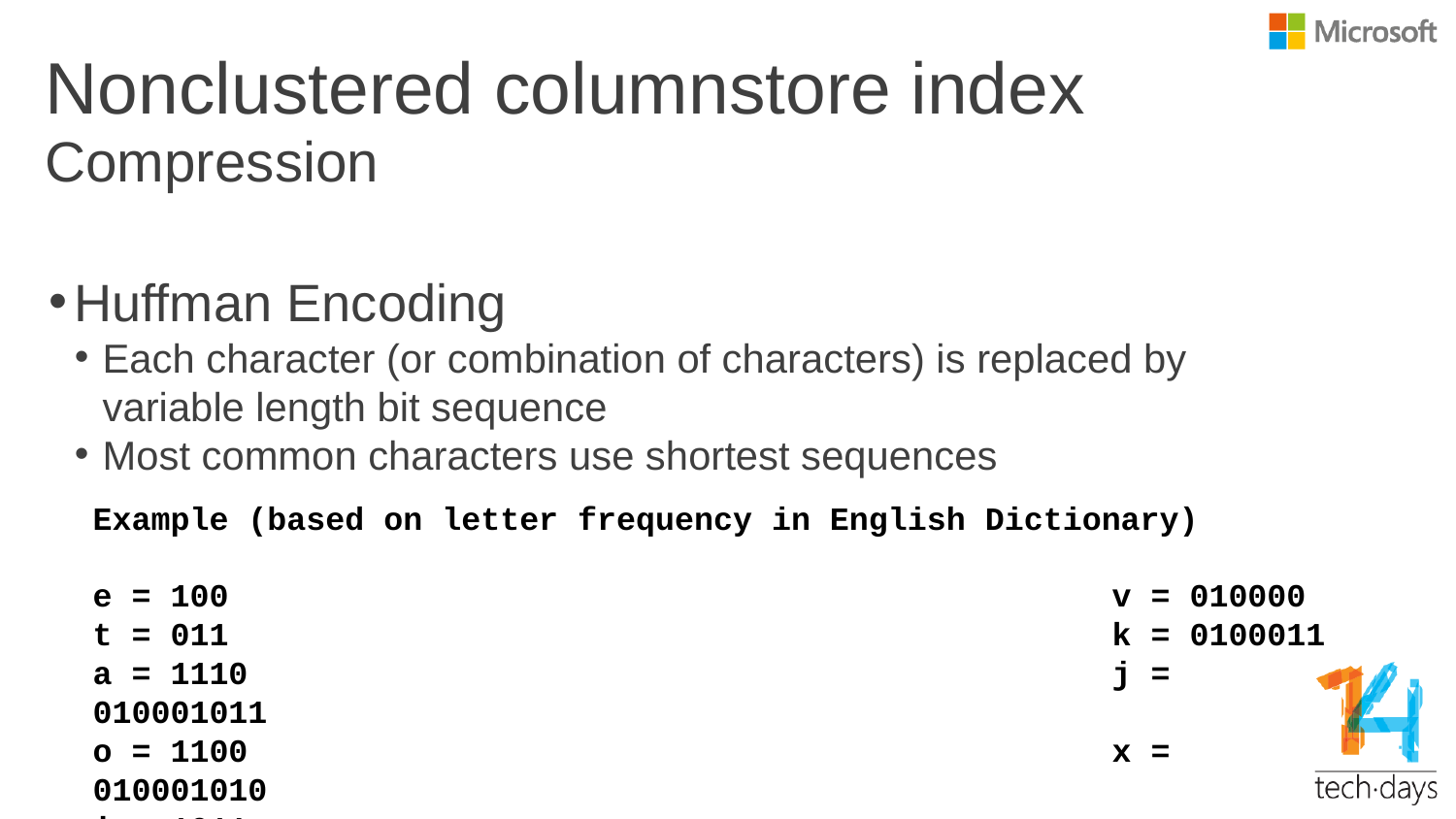

# Nonclustered columnstore index
Compression
Huffman Encoding
Each character (or combination of characters) is replaced by variable length bit sequence
Most common characters use shortest sequences
Example (based on letter frequency in English Dictionary)

e = 100							v = 010000
t = 011							k = 0100011
a = 1110						j = 010001011
o = 1100						x = 010001010
i = 1011						q = 010001001
n = 1010						z = 010001000